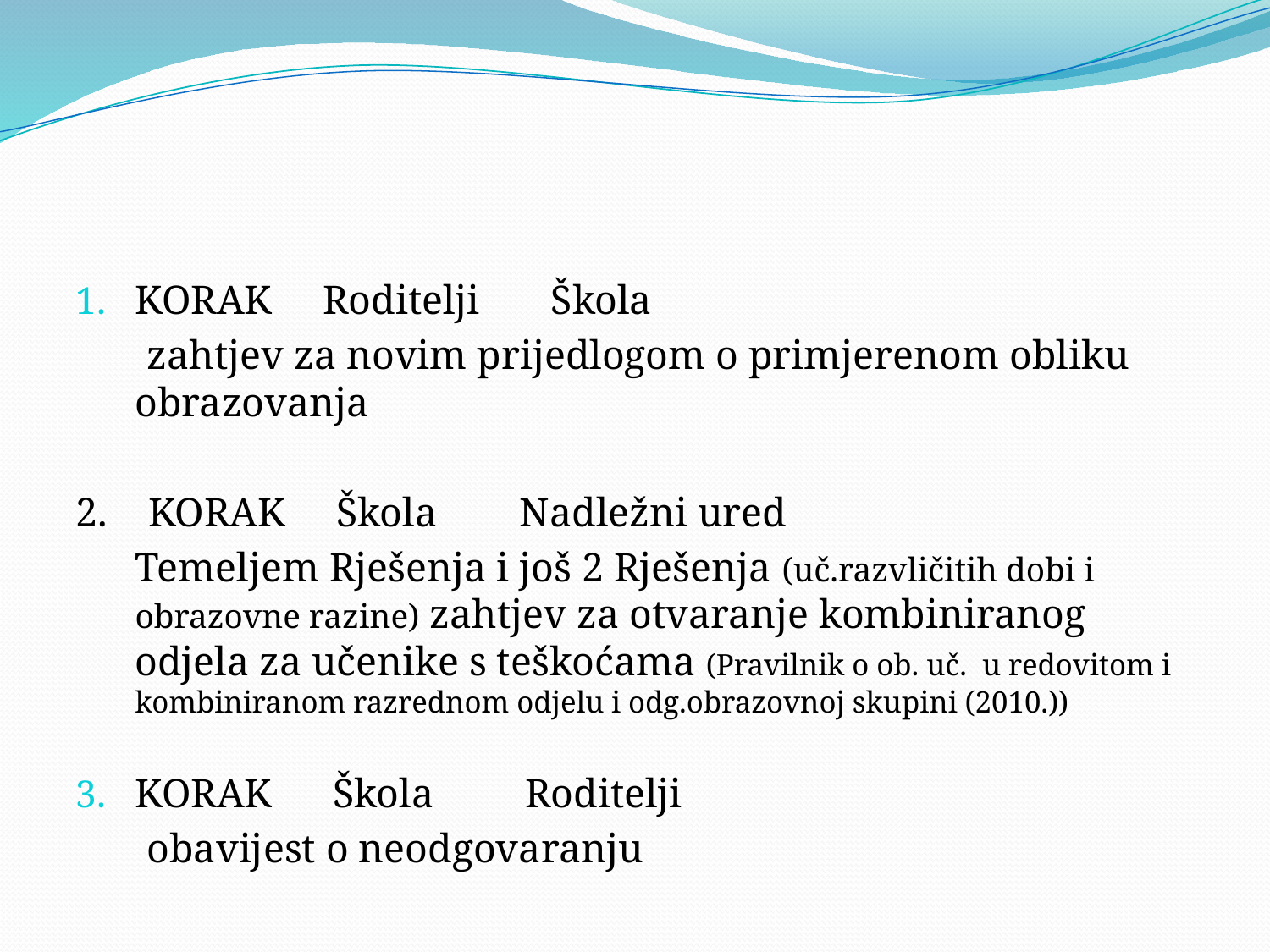

#
KORAK     Roditelji       Škola
       zahtjev za novim prijedlogom o primjerenom obliku obrazovanja

2.    KORAK     Škola 	   Nadležni ured
 	Temeljem Rješenja i još 2 Rješenja (uč.razvličitih dobi i obrazovne razine) zahtjev za otvaranje kombiniranog odjela za učenike s teškoćama (Pravilnik o ob. uč.  u redovitom i kombiniranom razrednom odjelu i odg.obrazovnoj skupini (2010.))

KORAK      Škola         Roditelji
       obavijest o neodgovaranju